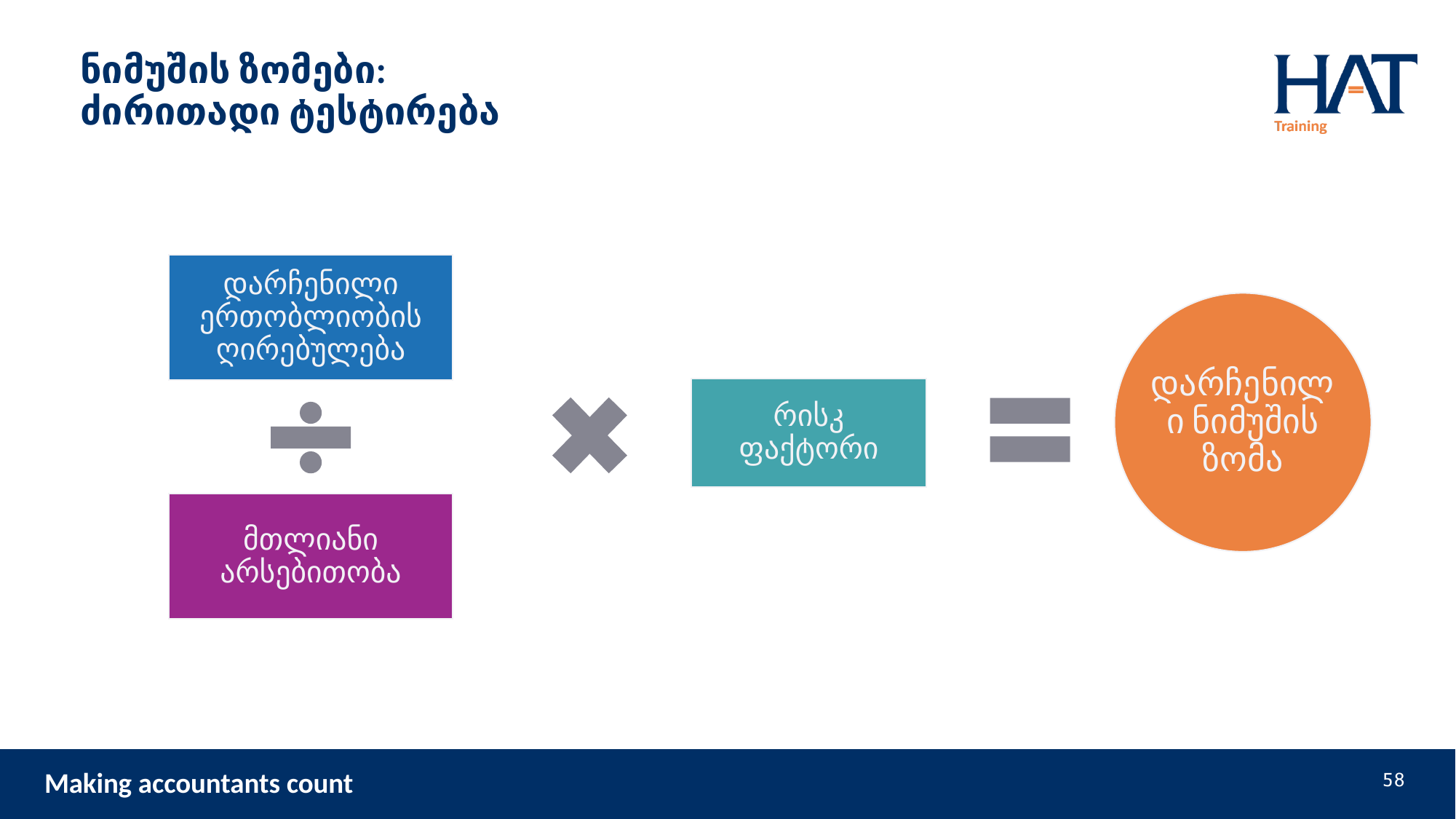

# ნიმუშის ზომები: ძირითადი ტესტირება
დარჩენილი ერთობლიობის ღირებულება
რისკ ფაქტორი
მთლიანი არსებითობა
დარჩენილი ნიმუშის ზომა

58